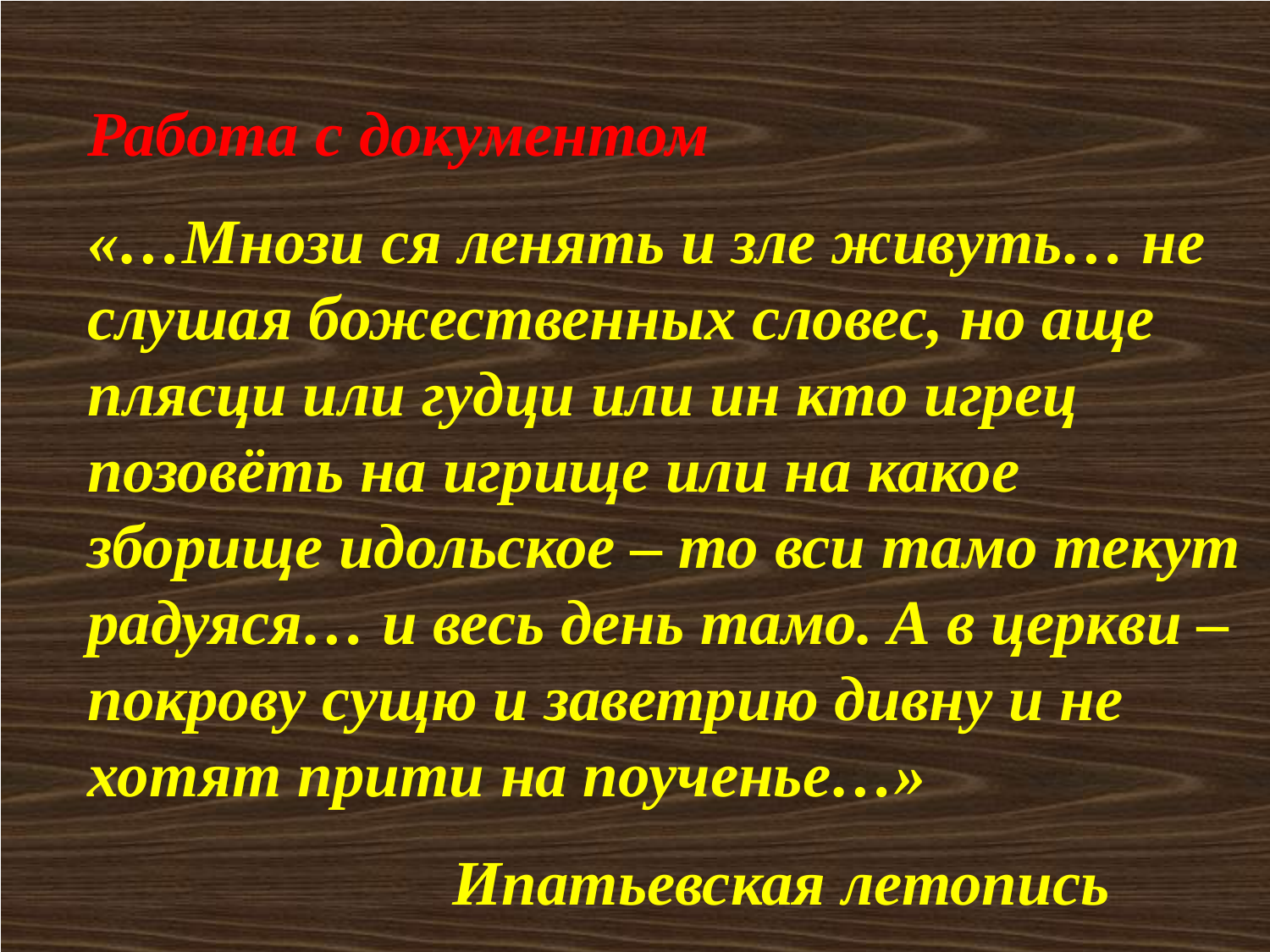

#
Работа с документом
«…Мнози ся ленять и зле живуть… не слушая божественных словес, но аще плясци или гудци или ин кто игрец позовёть на игрище или на какое зборище идольское – то вси тамо текут радуяся… и весь день тамо. А в церкви – покрову сущю и заветрию дивну и не хотят прити на поученье…»
                       Ипатьевская летопись